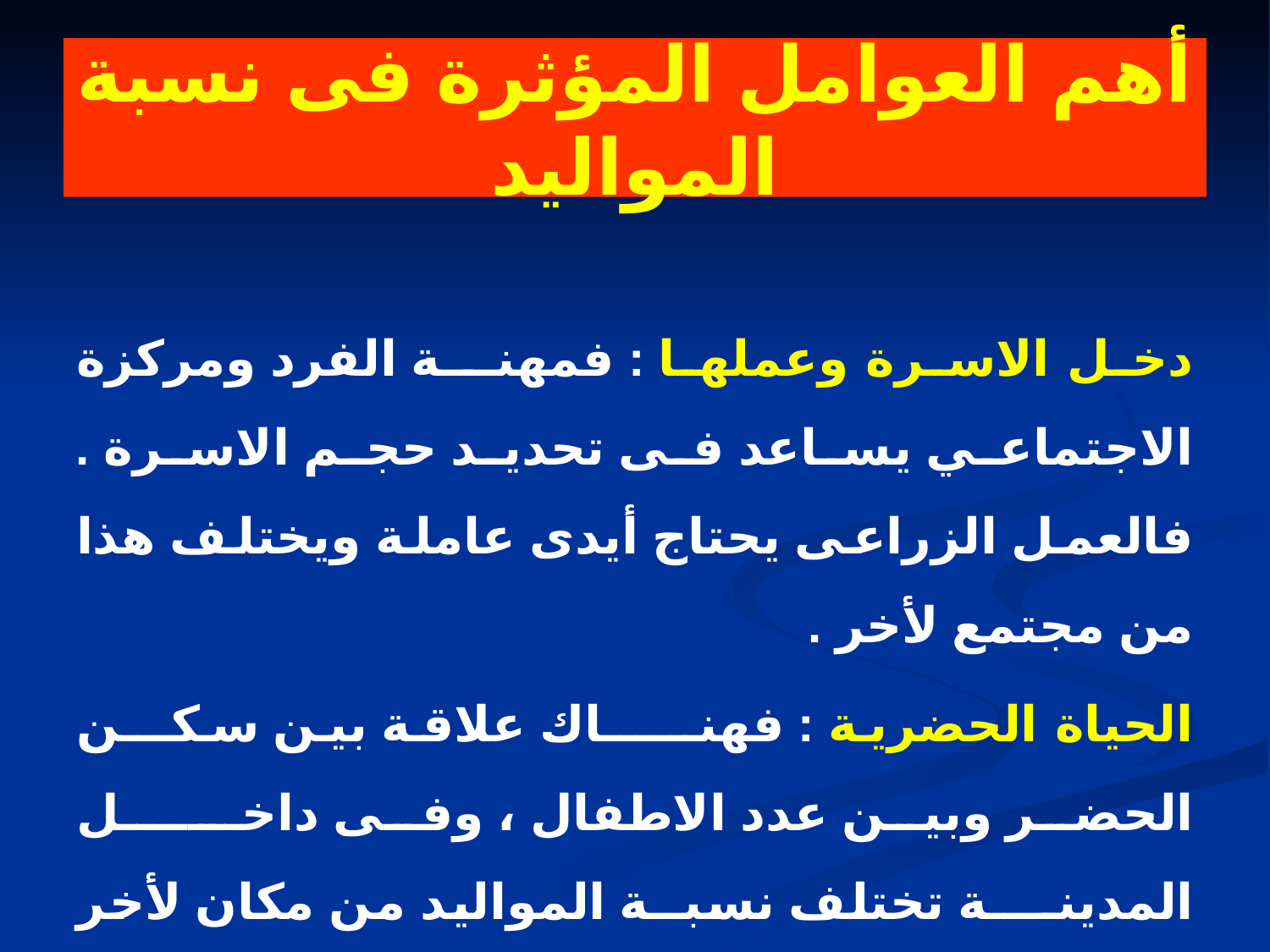

# أهم العوامل المؤثرة فى نسبة المواليد

دخل الاسرة وعملها : فمهنــة الفرد ومركزة الاجتماعي يساعد فى تحديد حجم الاسرة . فالعمل الزراعى يحتاج أيدى عاملة ويختلف هذا من مجتمع لأخر .
الحياة الحضرية : فهنـــــاك علاقة بين سكـــن الحضر وبين عدد الاطفال ، وفى داخـــــل المدينــــة تختلف نسبــة المواليد من مكان لأخر في نفس المدينة فنسب الانجاب تزداد كلما اتجهنا من قلب المدينة الى أطرافها